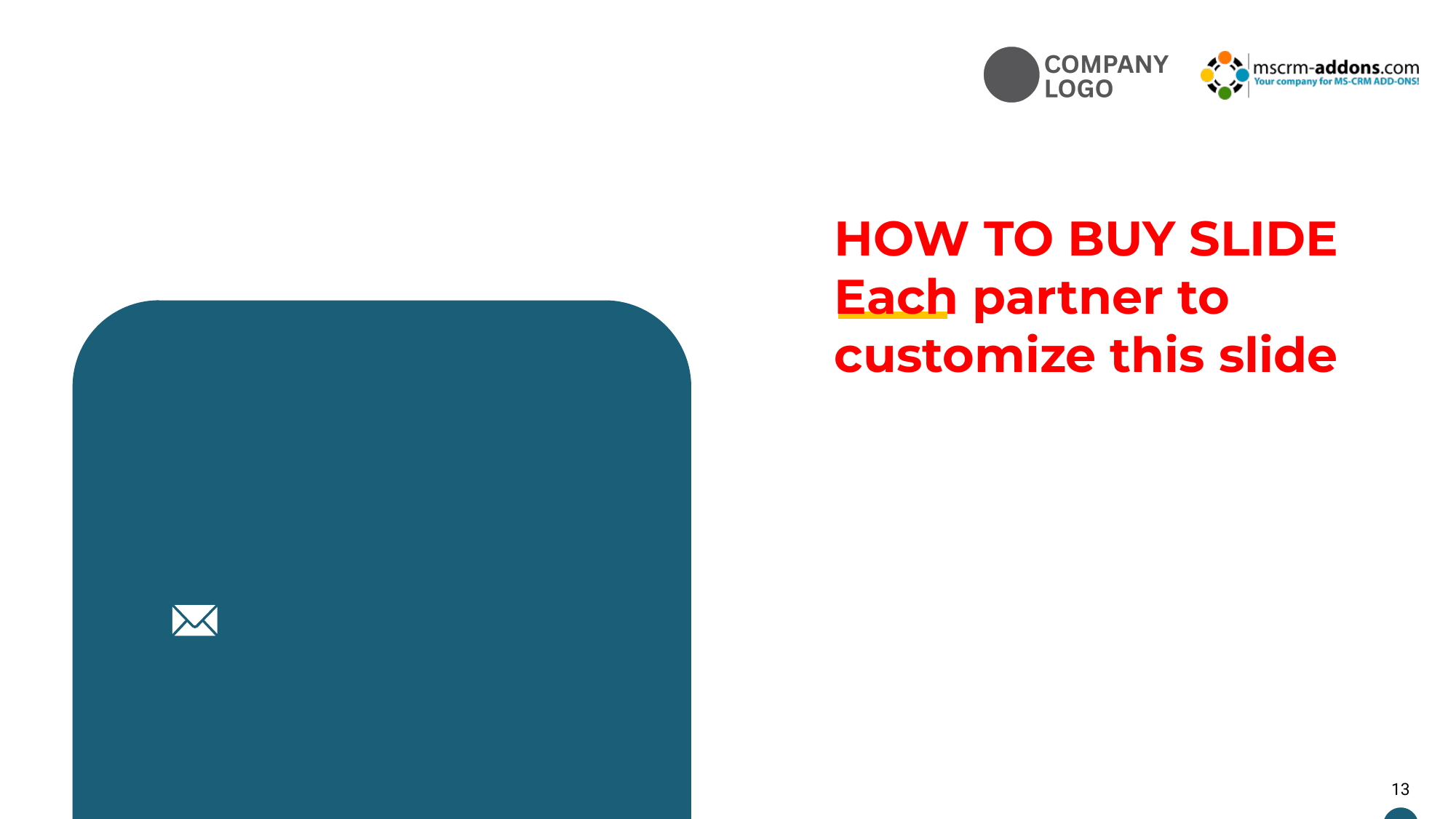

HOW TO BUY SLIDE
Each partner to customize this slide